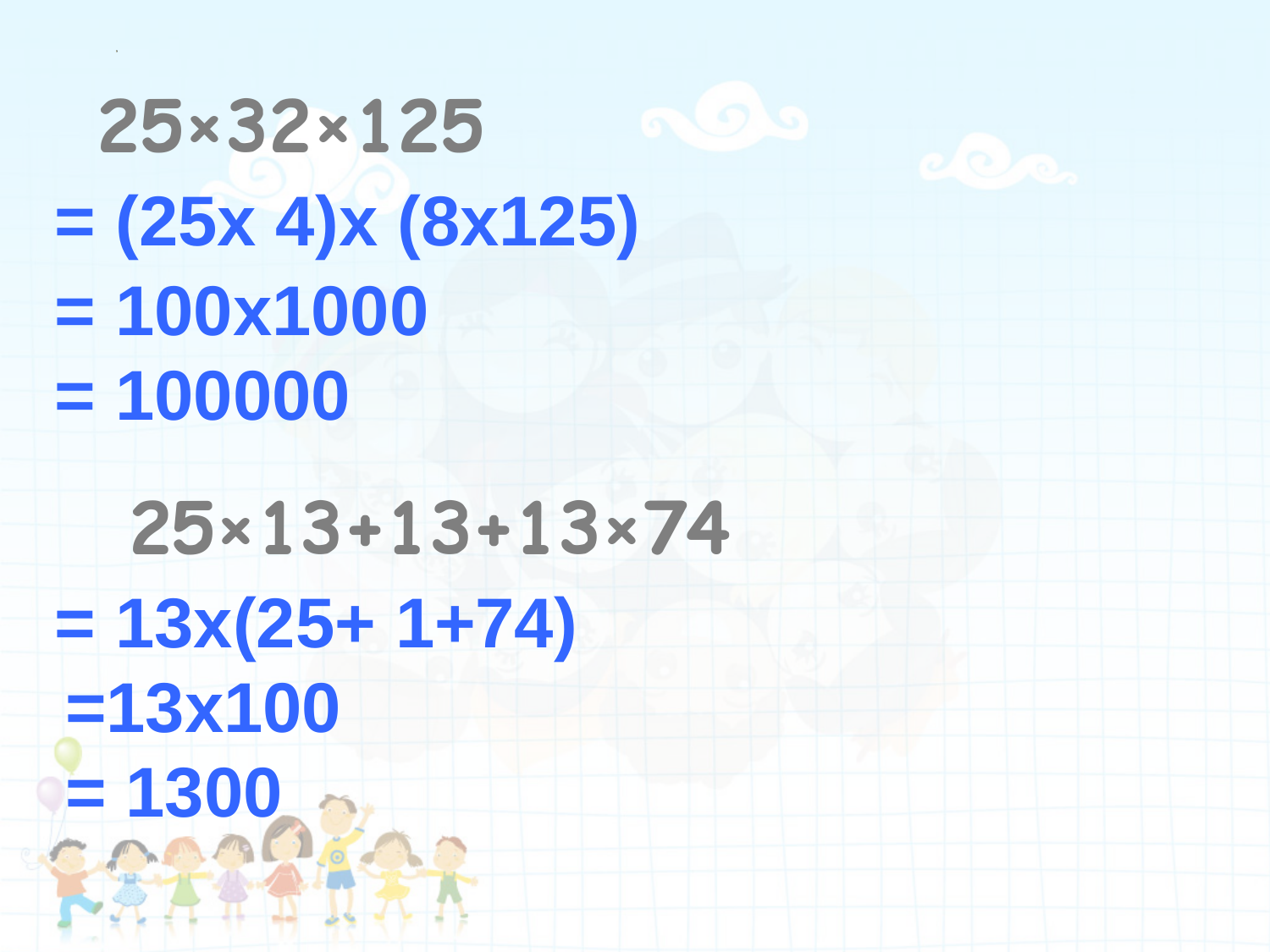

25×32×125
= (25x 4)x (8x125)
= 100x1000
= 100000

25×13+13+13×74
= 13x(25+ 1+74)
=13x100
= 1300